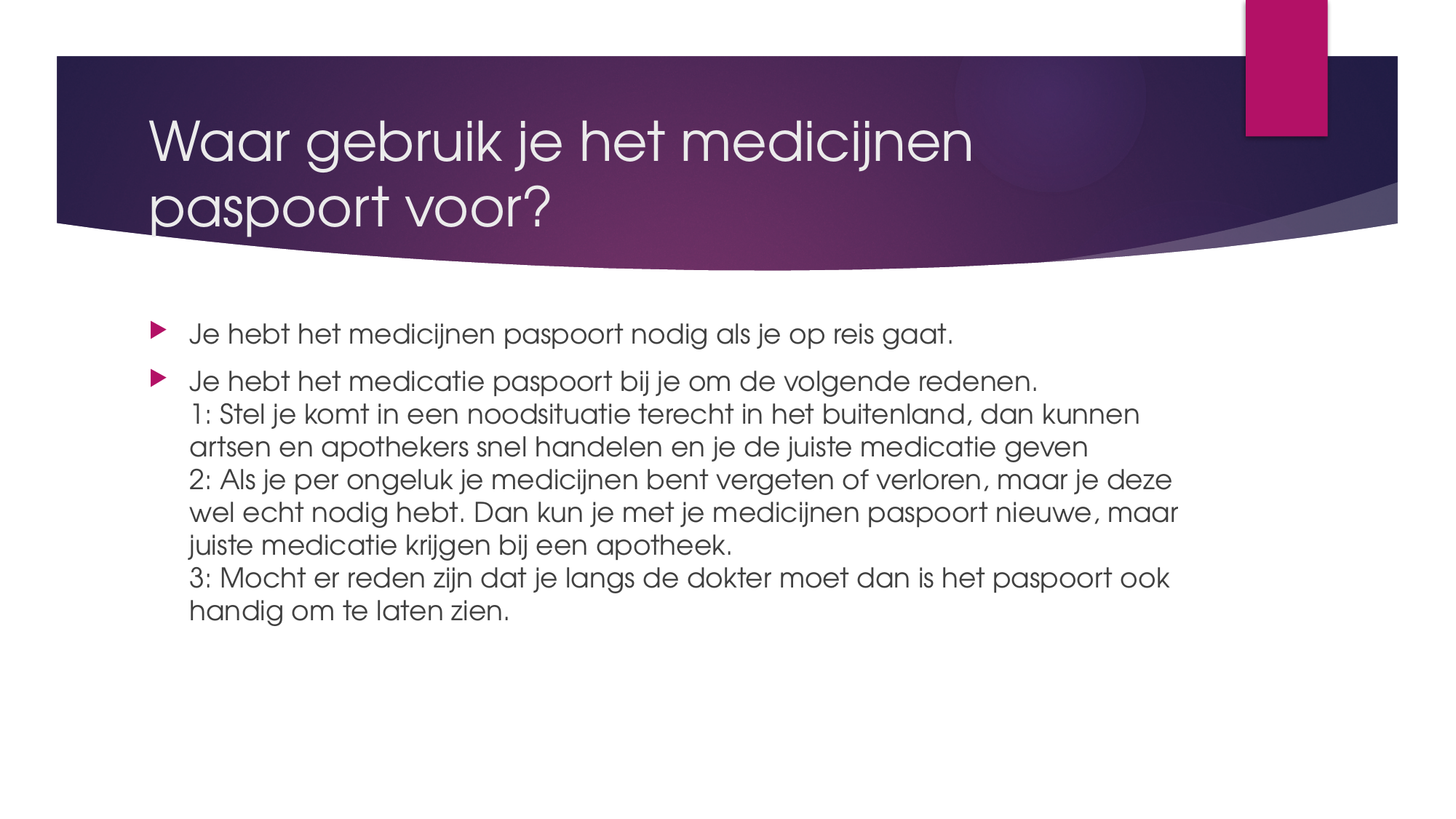

# Waar gebruik je het medicijnen paspoort voor?
Je hebt het medicijnen paspoort nodig als je op reis gaat.
Je hebt het medicatie paspoort bij je om de volgende redenen.
1: Stel je komt in een noodsituatie terecht in het buitenland, dan kunnen artsen en apothekers snel handelen en je de juiste medicatie geven
2: Als je per ongeluk je medicijnen bent vergeten of verloren, maar je deze wel echt nodig hebt. Dan kun je met je medicijnen paspoort nieuwe, maar juiste medicatie krijgen bij een apotheek.
3: Mocht er reden zijn dat je langs de dokter moet dan is het paspoort ook handig om te laten zien.